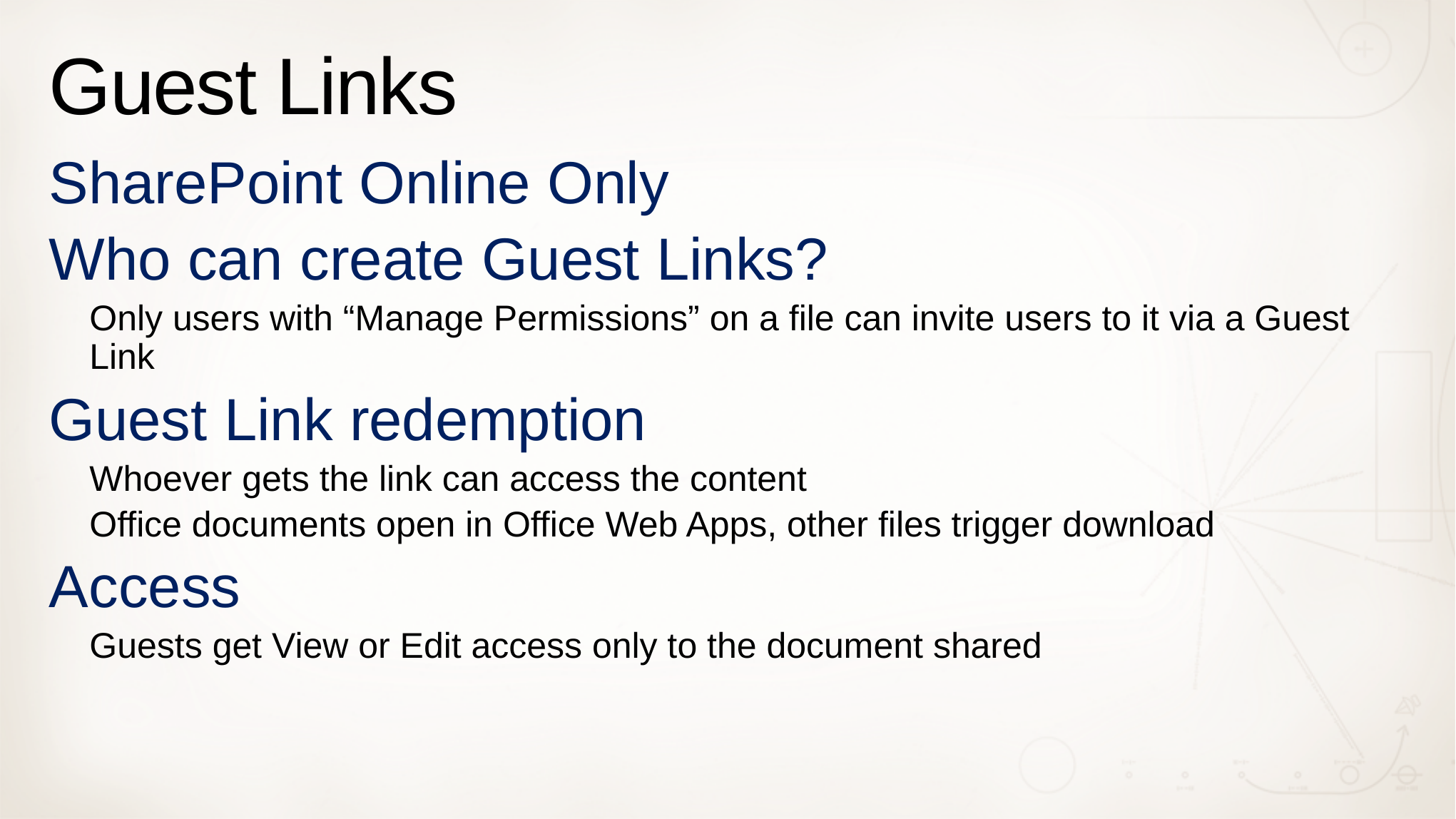

# Guest Links
SharePoint Online Only
Who can create Guest Links?
Only users with “Manage Permissions” on a file can invite users to it via a Guest Link
Guest Link redemption
Whoever gets the link can access the content
Office documents open in Office Web Apps, other files trigger download
Access
Guests get View or Edit access only to the document shared